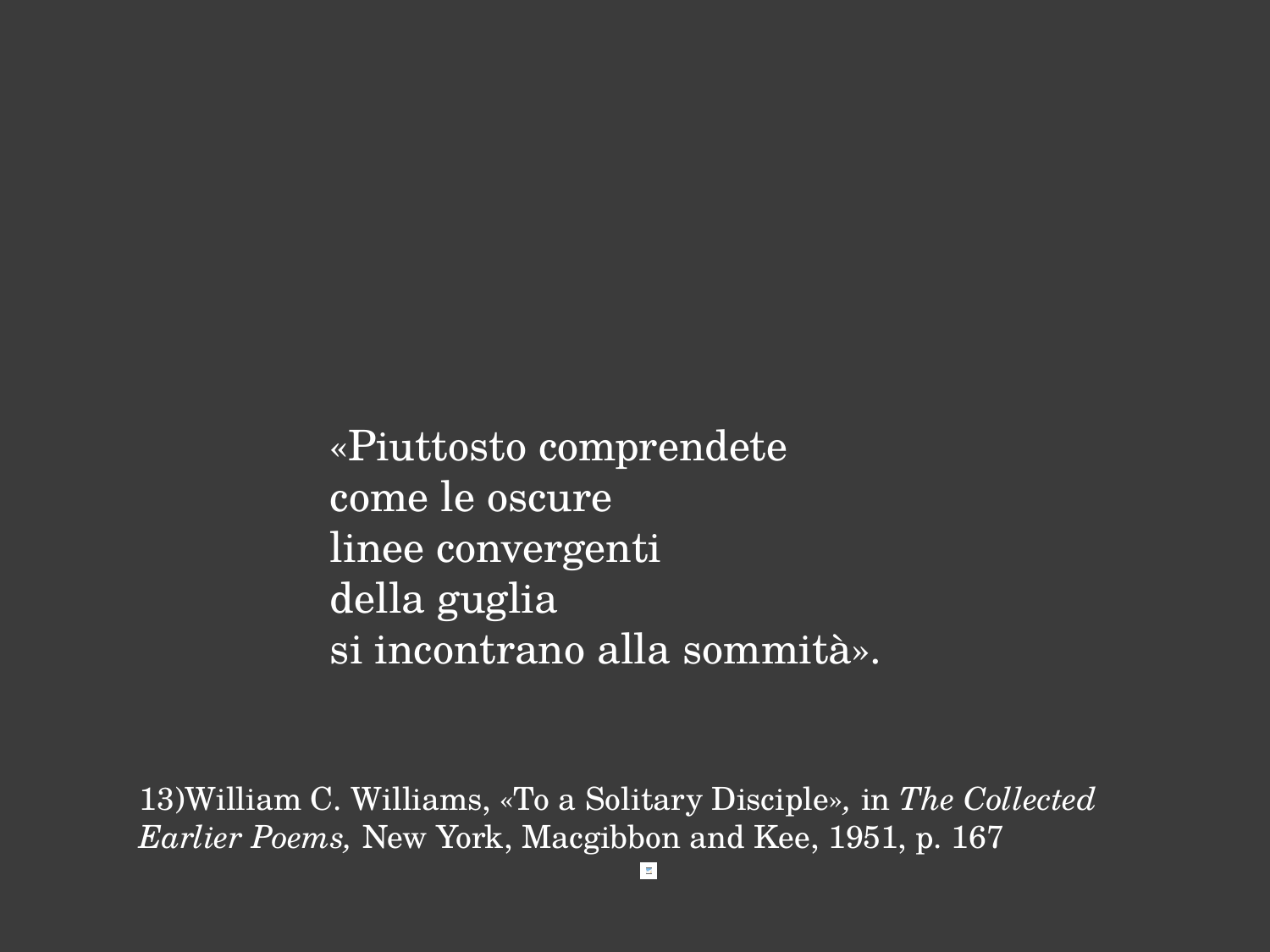

«Piuttosto comprendete
come le oscure
linee convergenti
della guglia
si incontrano alla sommità».
13)William C. Williams, «To a Solitary Disciple», in The Collected Earlier Poems, New York, Macgibbon and Kee, 1951, p. 167